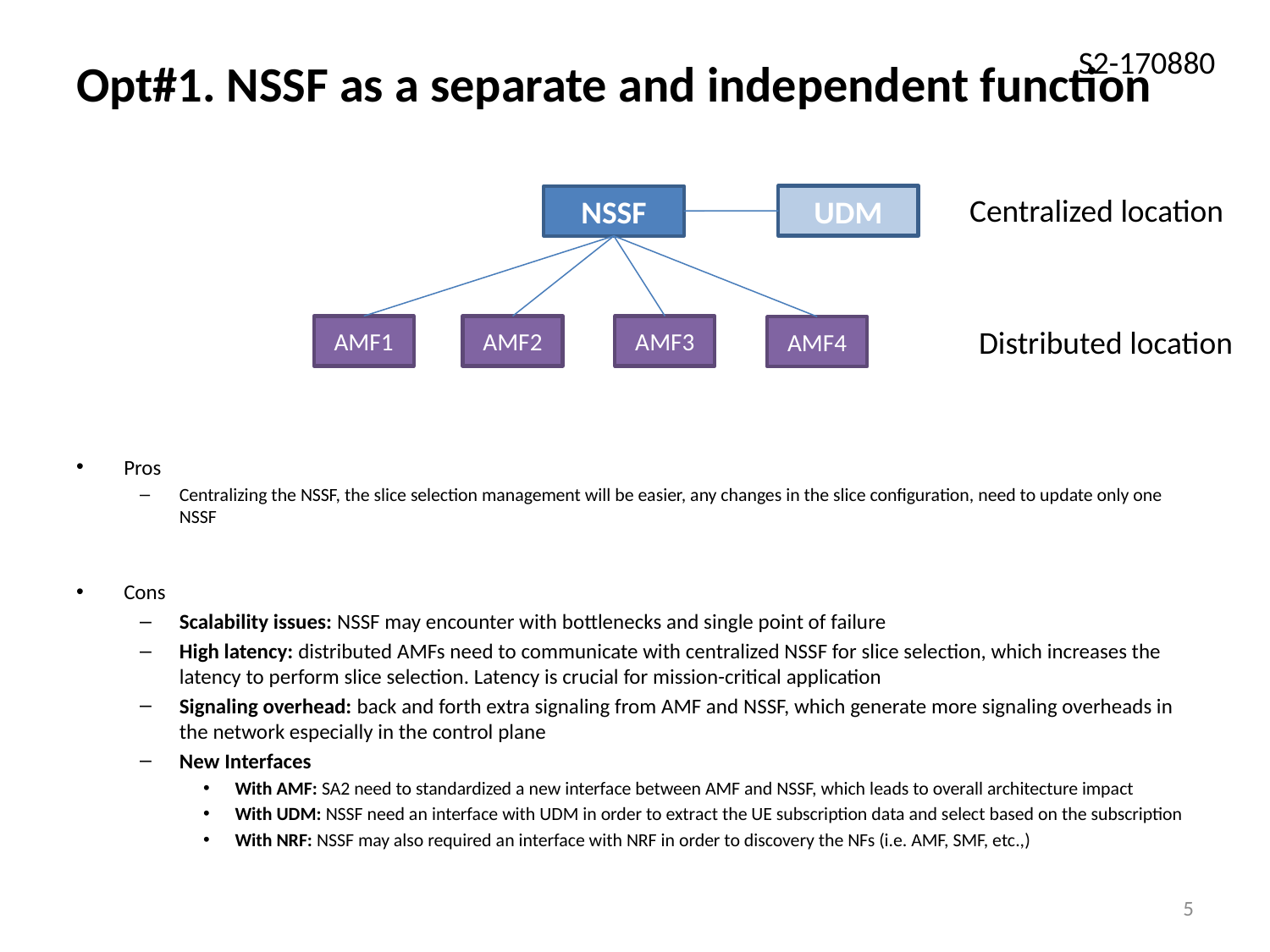

# Opt#1. NSSF as a separate and independent function
Centralized location
UDM
NSSF
AMF1
AMF2
AMF3
Distributed location
AMF4
Pros
Centralizing the NSSF, the slice selection management will be easier, any changes in the slice configuration, need to update only one NSSF

Cons
Scalability issues: NSSF may encounter with bottlenecks and single point of failure
High latency: distributed AMFs need to communicate with centralized NSSF for slice selection, which increases the latency to perform slice selection. Latency is crucial for mission-critical application
Signaling overhead: back and forth extra signaling from AMF and NSSF, which generate more signaling overheads in the network especially in the control plane
New Interfaces
With AMF: SA2 need to standardized a new interface between AMF and NSSF, which leads to overall architecture impact
With UDM: NSSF need an interface with UDM in order to extract the UE subscription data and select based on the subscription
With NRF: NSSF may also required an interface with NRF in order to discovery the NFs (i.e. AMF, SMF, etc.,)
5